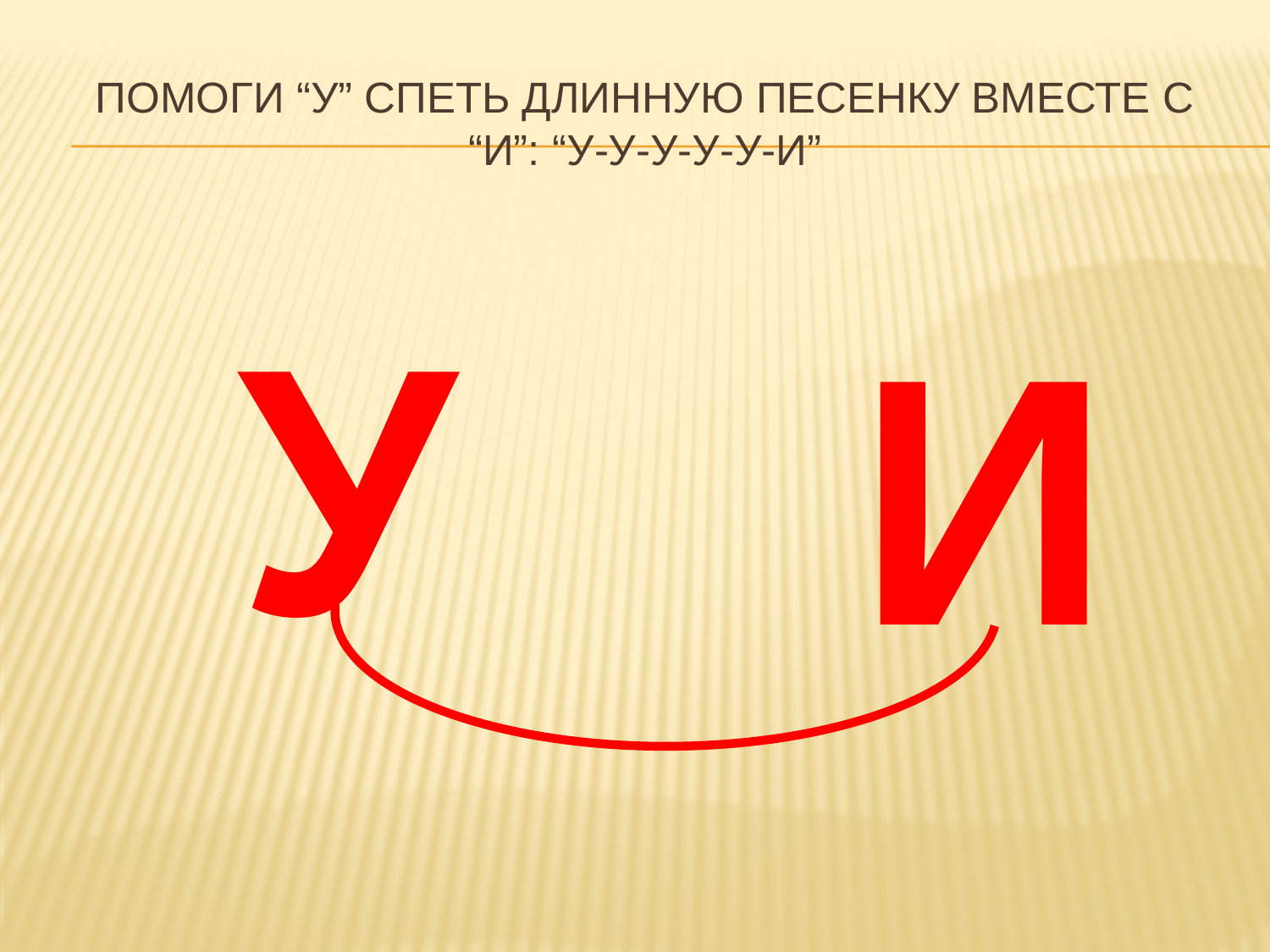

# Помоги “у” спеть длинную песенку вместе с “и”: “у-у-у-у-у-и”
У
И